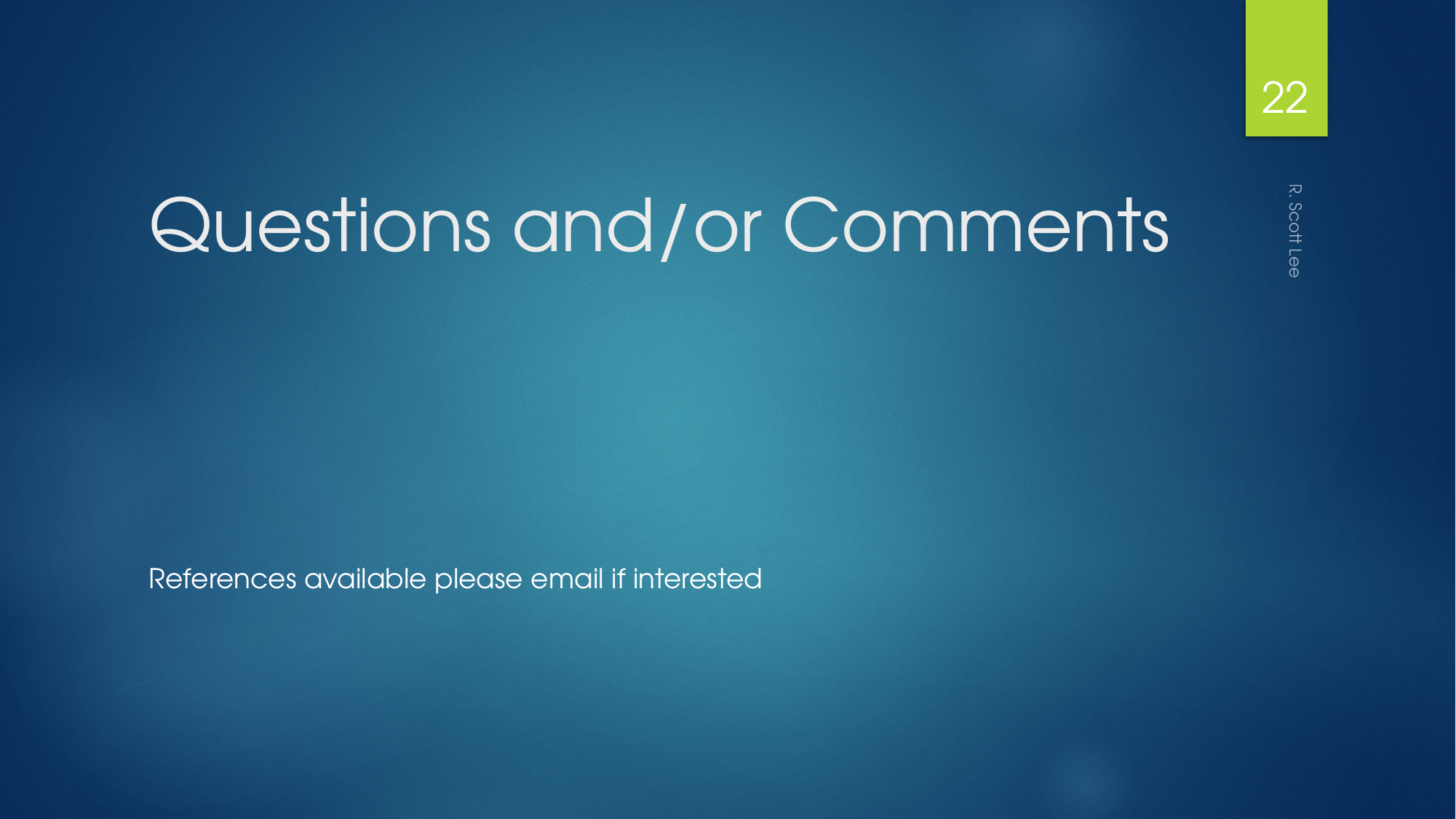

22
# Questions and/or Comments
R. Scott Lee
References available please email if interested